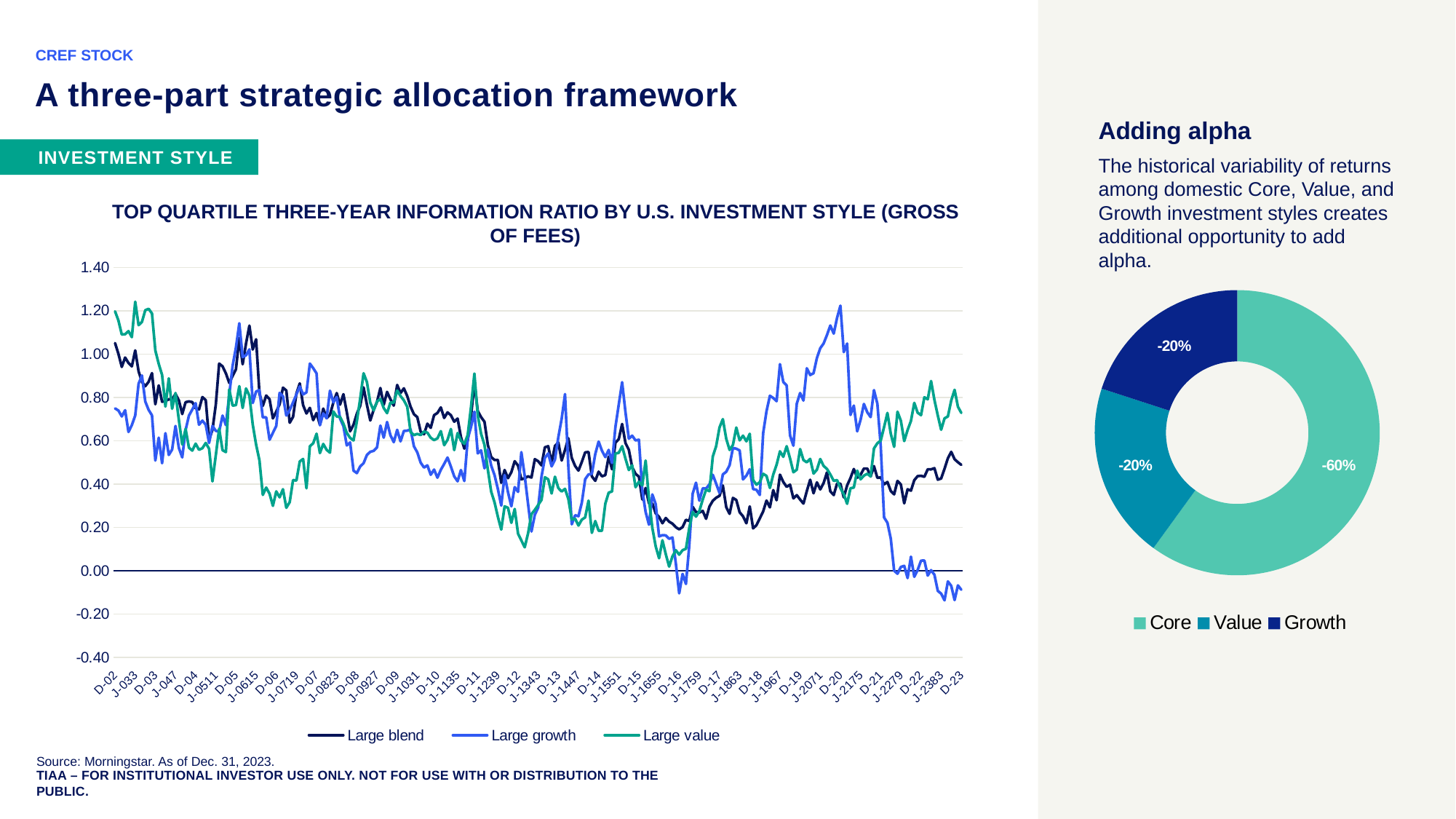

CREF STOCK
# A three-part strategic allocation framework
Adding alpha
The historical variability of returns among domestic Core, Value, and Growth investment styles creates additional opportunity to add alpha.
INVESTMENT STYLE
TOP QUARTILE THREE-YEAR INFORMATION RATIO BY U.S. INVESTMENT STYLE (GROSS OF FEES)

### Chart

| Category | Large blend | Large growth | Large value |
|---|---|---|---|
| D-02 | 1.0511354879619008 | 0.7494911710038872 | 1.197591549376288 |
| J-03 | 1.0013426079458767 | 0.739736615801672 | 1.1551454130746783 |
| F-03 | 0.9409652017227587 | 0.7125320431949933 | 1.0904542540373674 |
| M-03 | 0.9843976433419683 | 0.7413150737762824 | 1.0918947414718685 |
| A-03 | 0.9590903747157582 | 0.6409635182847494 | 1.1061354171655489 |
| M-032 | 0.9435896381916502 | 0.6722548576142815 | 1.0782837190833094 |
| J-033 | 1.017395707880206 | 0.7169606421386336 | 1.2421051496371924 |
| J-034 | 0.9209360961679667 | 0.8632420707351738 | 1.1336756261725442 |
| A-035 | 0.8718649693236747 | 0.9013857842463123 | 1.148625733967446 |
| S-03 | 0.8518071225497101 | 0.7811541608244839 | 1.2025881676400736 |
| O-03 | 0.8724047947629359 | 0.7426333919380094 | 1.2092034721972056 |
| N-03 | 0.9123644368486994 | 0.7175804906111971 | 1.1878700807128193 |
| D-03 | 0.7686984333265242 | 0.5089133263903401 | 1.0166694587943723 |
| J-04 | 0.8558523651976568 | 0.614478609346761 | 0.9549814049312446 |
| F-04 | 0.7802223914475651 | 0.49639293841740983 | 0.9041117882489287 |
| M-04 | 0.7836501462771982 | 0.6351860119332281 | 0.7578961388260366 |
| A-04 | 0.7912567841168634 | 0.5348243705843028 | 0.8883214533394526 |
| M-046 | 0.7916963619276494 | 0.5599224288218689 | 0.7480447387449355 |
| J-047 | 0.8160958413756101 | 0.6685107905720117 | 0.820615890236954 |
| J-048 | 0.7864650985729562 | 0.5664830971187391 | 0.6952373552628182 |
| A-049 | 0.7234411465422498 | 0.5235114778760457 | 0.5829593441820435 |
| S-04 | 0.7781798345215423 | 0.6494976770637721 | 0.6551427915904438 |
| O-04 | 0.7820591798195934 | 0.7163424967165919 | 0.5681206341538552 |
| N-04 | 0.7786188279756816 | 0.7443137327753774 | 0.5547803369611006 |
| D-04 | 0.7505679992170478 | 0.7737843346041178 | 0.5868343662769748 |
| J-05 | 0.7447250993767522 | 0.6742863156029434 | 0.5585653610938794 |
| F-05 | 0.8019636353747345 | 0.693022565374339 | 0.5659444778188748 |
| M-05 | 0.7875457339935183 | 0.6741131262408321 | 0.5900548490131912 |
| A-05 | 0.6052913450029103 | 0.5899306164472313 | 0.5632677404146201 |
| M-0510 | 0.6501632564447644 | 0.6688109691218818 | 0.4126786211183595 |
| J-0511 | 0.7666902619551732 | 0.6458232406355777 | 0.5331688916387376 |
| J-0512 | 0.9563504985682156 | 0.6430071460887886 | 0.6557172945678585 |
| A-0513 | 0.943787914068441 | 0.7162109674489003 | 0.5566443976174745 |
| S-05 | 0.9112006213366804 | 0.6721615506917269 | 0.5478036883203734 |
| O-05 | 0.867260251385235 | 0.8121634528849464 | 0.8365916167477478 |
| N-05 | 0.8989843486695775 | 0.9460136266081262 | 0.7624201046965924 |
| D-05 | 0.9302693790580181 | 1.0307806415445797 | 0.764857585851502 |
| J-06 | 1.074515772372047 | 1.1426056989177775 | 0.8522424486739568 |
| F-06 | 0.9532308781458355 | 0.9865798841161973 | 0.7516000480988172 |
| M-06 | 1.0496169932491497 | 0.9947051727163162 | 0.841576916378205 |
| A-06 | 1.1315537361051755 | 1.022070116354219 | 0.8081549776666126 |
| M-0614 | 1.0213635219339197 | 0.7744250359503104 | 0.6750412734354213 |
| J-0615 | 1.0685985249712244 | 0.827489719599483 | 0.5825072117560535 |
| J-0616 | 0.8186515038341731 | 0.8340141619703318 | 0.5095064441161268 |
| A-0617 | 0.76113190786162 | 0.7079132655879334 | 0.35023057198741214 |
| S-06 | 0.808836511605737 | 0.7084170720293537 | 0.3841635006772284 |
| O-06 | 0.7921614542806216 | 0.6047194386790617 | 0.35596883706819693 |
| N-06 | 0.7034737432054942 | 0.6369723755043366 | 0.29960841466656174 |
| D-06 | 0.7349635137240835 | 0.6684900719352946 | 0.36644491663923656 |
| J-07 | 0.7685563664849979 | 0.8209882352239024 | 0.33916618499686857 |
| F-07 | 0.845267257128361 | 0.8053999533294101 | 0.37664421326696956 |
| M-07 | 0.8321576147965802 | 0.716478821342351 | 0.29044834958569 |
| A-07 | 0.6832742832919804 | 0.7414145982279021 | 0.31691315950593774 |
| M-0718 | 0.7106591285616031 | 0.7775723876778089 | 0.41885812820087365 |
| J-0719 | 0.8176901936911889 | 0.8137443857150713 | 0.41644089138518264 |
| J-0720 | 0.8651552838643001 | 0.8511153200748913 | 0.5045182518488467 |
| A-0721 | 0.7643763755932093 | 0.8139108301905259 | 0.5162599463965167 |
| S-07 | 0.7260355217125092 | 0.8234063700199111 | 0.38078157279937974 |
| O-07 | 0.7520962301802334 | 0.956494641480214 | 0.5747615260986889 |
| N-07 | 0.6951902760402795 | 0.9353077102190209 | 0.5884987695047185 |
| D-07 | 0.7284346735660412 | 0.9108785786997032 | 0.632730189282241 |
| J-08 | 0.6741027282403208 | 0.6715900014625114 | 0.5432803404862212 |
| F-08 | 0.748619275877205 | 0.7264750393628822 | 0.5855550244481753 |
| M-08 | 0.7047451287705131 | 0.7040708260239579 | 0.5584365895938732 |
| A-08 | 0.720015568251829 | 0.8313009987773344 | 0.5452965304020799 |
| M-0822 | 0.7769031118927807 | 0.7774599230653639 | 0.7355119935587389 |
| J-0823 | 0.8203508088074176 | 0.8019531347545141 | 0.7121951026927953 |
| J-0824 | 0.7667969689876917 | 0.7022095248943248 | 0.7102336734466721 |
| A-0825 | 0.8151849318783496 | 0.6677641709201343 | 0.6789200722776213 |
| S-08 | 0.7327716866360198 | 0.5785002405735287 | 0.6370693457437536 |
| O-08 | 0.6436496402248981 | 0.5921928169892978 | 0.6133879592629212 |
| N-08 | 0.6742098198281423 | 0.462249232222638 | 0.6015953290649886 |
| D-08 | 0.7253235331161989 | 0.4508168600487071 | 0.6902468139119411 |
| J-09 | 0.7615567608654263 | 0.48172382291605953 | 0.7957614465329147 |
| F-09 | 0.8465677194451693 | 0.4966497105529049 | 0.911789582738124 |
| M-09 | 0.7665723115957807 | 0.5348117214287715 | 0.8709952947206221 |
| A-09 | 0.6936898765194097 | 0.5491290412919417 | 0.7755584726840947 |
| M-0926 | 0.7422786801557778 | 0.5535598087724767 | 0.7402965800658174 |
| J-0927 | 0.7795871501069226 | 0.5695863109538278 | 0.7814784435722715 |
| J-0928 | 0.8436050033387098 | 0.6701961676563457 | 0.7930125293533479 |
| A-0929 | 0.7656670360514986 | 0.6145686787734519 | 0.7511707482938079 |
| S-09 | 0.8259168464752756 | 0.6866791532143733 | 0.7276601407530909 |
| O-09 | 0.7918687838344369 | 0.6258243940388517 | 0.7765186083309521 |
| N-09 | 0.7623523771005766 | 0.5937093659280049 | 0.7765931837805562 |
| D-09 | 0.8578016117502126 | 0.6505309169382215 | 0.8322098748403626 |
| J-10 | 0.8205121540998415 | 0.5972736335299824 | 0.8068207827213468 |
| F-10 | 0.8421208088125544 | 0.6453283098555153 | 0.7866495473996825 |
| M-10 | 0.8065875731083271 | 0.6467820491028413 | 0.7573810985056815 |
| A-10 | 0.7573388288135313 | 0.6529771638928474 | 0.6401966691957046 |
| M-1030 | 0.722928989062587 | 0.5744919154327833 | 0.6263325774422865 |
| J-1031 | 0.7093090381506968 | 0.5467642653577369 | 0.63166260964536 |
| J-1032 | 0.641870259268858 | 0.49900906436048476 | 0.6268287097562881 |
| A-1033 | 0.6304348053664571 | 0.47657858294350536 | 0.6426839905800522 |
| S-10 | 0.6790372350117666 | 0.4867066354678595 | 0.6375881554014888 |
| O-10 | 0.6598888880951443 | 0.44331656591488566 | 0.6141668466092911 |
| N-10 | 0.7183833680569937 | 0.46735384856549317 | 0.6031769936068041 |
| D-10 | 0.7283600298685151 | 0.4297535174772258 | 0.6110800316225149 |
| J-11 | 0.7540478925595372 | 0.4663377409335352 | 0.6446856895333719 |
| F-11 | 0.7054319209236183 | 0.49344243723549264 | 0.5798120285438041 |
| M-11 | 0.7311959332618901 | 0.5228062463616532 | 0.6046649093280403 |
| A-11 | 0.7180639600185331 | 0.48090706429605046 | 0.6543200946975043 |
| M-1134 | 0.6881281862848996 | 0.4358059735888335 | 0.5570405518453103 |
| J-1135 | 0.7026022203029054 | 0.41317939682262644 | 0.6359071517211867 |
| J-1136 | 0.6172604019288619 | 0.46506701641700804 | 0.6009651657590102 |
| A-1137 | 0.5641248233974068 | 0.41432326514041906 | 0.5857505606993915 |
| S-11 | 0.6019180305248617 | 0.6083025931103352 | 0.6266993707731524 |
| O-11 | 0.7146841365853058 | 0.6642071433999147 | 0.75744023863838 |
| N-11 | 0.8674444577892134 | 0.7340422822571686 | 0.9102658681136726 |
| D-11 | 0.7374941092763192 | 0.5417841730970099 | 0.7173411233929747 |
| J-12 | 0.7093246168686472 | 0.5558050914948313 | 0.6321775127505609 |
| F-12 | 0.687685702539334 | 0.4728411247492048 | 0.5809142838478959 |
| M-12 | 0.5807072144528007 | 0.5608867940242332 | 0.4668863214423002 |
| A-12 | 0.5250000445868948 | 0.4855226886566712 | 0.36499536806162114 |
| M-1238 | 0.5115619495815211 | 0.44156375468068765 | 0.31557919930869527 |
| J-1239 | 0.5112737142965524 | 0.37695961394528404 | 0.24849836591593613 |
| J-1240 | 0.40610600047015505 | 0.30083323200668777 | 0.1898400518348702 |
| A-1241 | 0.46535082652065896 | 0.44168019967753563 | 0.29697539676516477 |
| S-12 | 0.4275087843021759 | 0.36265799591764847 | 0.2907098397666107 |
| O-12 | 0.4550632878214273 | 0.29748080900743035 | 0.2211067195215866 |
| N-12 | 0.5057443481633009 | 0.3863020504596375 | 0.28519881374956796 |
| D-12 | 0.48546840314627626 | 0.36420616704406195 | 0.1712195067248883 |
| J-13 | 0.4222117543090348 | 0.5475670133754118 | 0.1398688194098258 |
| F-13 | 0.4274573859530134 | 0.4382149661759394 | 0.108302874877099 |
| M-13 | 0.4358595606505102 | 0.30674977302772494 | 0.1733315893575112 |
| A-13 | 0.4303415587293042 | 0.18103115554469207 | 0.2613616149904946 |
| M-1342 | 0.5149926175082814 | 0.2579937685443904 | 0.2811665838621513 |
| J-1343 | 0.5058197198651344 | 0.29153371606357525 | 0.30345192302541507 |
| J-1344 | 0.4866396376416653 | 0.43464836802290013 | 0.3272418067180211 |
| A-1345 | 0.5701205094290579 | 0.5211189170841013 | 0.4316958109849646 |
| S-13 | 0.5752456863963783 | 0.5418901433949384 | 0.4221157537603405 |
| O-13 | 0.49916395317023343 | 0.48193840350719164 | 0.3566401553389556 |
| N-13 | 0.5766612019919619 | 0.513241720414312 | 0.43432712594392775 |
| D-13 | 0.5925666815758964 | 0.6163676564337609 | 0.38171590665966143 |
| J-14 | 0.5090263280221325 | 0.7018826780787107 | 0.3661424081945447 |
| F-14 | 0.5579854505807516 | 0.8155195580141716 | 0.3784549679169097 |
| M-14 | 0.6115258181501929 | 0.4781844787922262 | 0.3308784390968845 |
| A-14 | 0.5209264364308652 | 0.2143725215916824 | 0.23666788026985933 |
| M-1446 | 0.4837039693246538 | 0.25638336344741774 | 0.24026451717408573 |
| J-1447 | 0.46251630776502384 | 0.251728892828341 | 0.2086459840460372 |
| J-1448 | 0.5026657090415106 | 0.3139967644765752 | 0.23582591989142712 |
| A-1449 | 0.5466627567971981 | 0.42285305917102667 | 0.24624928256214124 |
| S-14 | 0.5483599510890711 | 0.4447725873153445 | 0.3240598453098673 |
| O-14 | 0.4357834110977803 | 0.44799199618124935 | 0.1748812212078031 |
| N-14 | 0.4153268983296333 | 0.5389563543939562 | 0.22929341429019465 |
| D-14 | 0.45752835383247065 | 0.5965732467340259 | 0.18487008707030553 |
| J-15 | 0.43619611730981966 | 0.5539906241405645 | 0.18465142496748793 |
| F-15 | 0.4418053798375641 | 0.5247912677100319 | 0.3098580127602447 |
| M-15 | 0.5267433288066596 | 0.5578966277007675 | 0.3605735400826436 |
| A-15 | 0.4685077071796997 | 0.49773154170035455 | 0.3665076225849455 |
| M-1550 | 0.5910984533048494 | 0.6640028497436712 | 0.5414281902134448 |
| J-1551 | 0.608077176414444 | 0.7678084671567716 | 0.5444472325929912 |
| J-1552 | 0.6775049232700547 | 0.8704554418506514 | 0.5750148123345243 |
| A-1553 | 0.5895533078422833 | 0.7322560953761108 | 0.5174570235037658 |
| S-15 | 0.5588225255777838 | 0.6096901447202221 | 0.4651276026671644 |
| O-15 | 0.47821637071373113 | 0.6236825333165791 | 0.48715120363718234 |
| N-15 | 0.4473982735563736 | 0.6017492152061974 | 0.38576675318852294 |
| D-15 | 0.4346089391581871 | 0.6049762729629321 | 0.4113497699418592 |
| J-16 | 0.32905279383299685 | 0.37192329262232665 | 0.3938783371717951 |
| F-16 | 0.3822436684437802 | 0.27106555071323113 | 0.5089445623576548 |
| M-16 | 0.31026646262044555 | 0.21239670718338233 | 0.3294434617766302 |
| A-16 | 0.31025245236567045 | 0.3523060595024552 | 0.19800039235083047 |
| M-1654 | 0.26505984015407796 | 0.3076443566969375 | 0.11269275273726011 |
| J-1655 | 0.24824922409788114 | 0.15843858929180005 | 0.05767636653504643 |
| J-1656 | 0.21911872977753455 | 0.16434516262722976 | 0.14071786177318862 |
| A-1657 | 0.24341610578149933 | 0.16323007161093406 | 0.07637703337171371 |
| S-16 | 0.2265771735865318 | 0.14761258906372737 | 0.01913893540801334 |
| O-16 | 0.21718665903361228 | 0.1535914277306849 | 0.06677738175060469 |
| N-16 | 0.20091635441488154 | 0.03347786838916122 | 0.0947576661025011 |
| D-16 | 0.1909929441256743 | -0.10419062904465123 | 0.07411753864832794 |
| J-17 | 0.20162002433425982 | -0.014499482734212383 | 0.0949863642328028 |
| F-17 | 0.23516345899286445 | -0.06102109887083472 | 0.10121047572339341 |
| M-17 | 0.23013650522860707 | 0.11753708839658596 | 0.19784575132189963 |
| A-17 | 0.29535292838682303 | 0.35527166808067534 | 0.2713797336420444 |
| M-1758 | 0.27090771686586707 | 0.40661353506013687 | 0.2498655980728593 |
| J-1759 | 0.2688452239861494 | 0.3233998326132917 | 0.2753008906336122 |
| J-1760 | 0.27600600214346216 | 0.3807821590131336 | 0.3286555643927587 |
| A-1761 | 0.23977559004454554 | 0.3795872603578006 | 0.37462830160729316 |
| S-17 | 0.296351657930392 | 0.39920445098651 | 0.3671770939649659 |
| O-17 | 0.322977000521349 | 0.44296455045767447 | 0.5275870505302445 |
| N-17 | 0.337045370468173 | 0.4020810595009128 | 0.5751359768980772 |
| D-17 | 0.3460705560805904 | 0.3595467356245844 | 0.6614657011427414 |
| J-18 | 0.39354647254803415 | 0.44498656851382934 | 0.7000967491126622 |
| F-18 | 0.2936733877282548 | 0.45686469524918444 | 0.609414662426082 |
| M-18 | 0.2626204175971162 | 0.4873503518692995 | 0.5577392788101296 |
| A-18 | 0.3364634193136742 | 0.5669263779311889 | 0.5812181154909885 |
| M-1862 | 0.32655545661931296 | 0.5635547367933587 | 0.6612405214336792 |
| J-1863 | 0.26980417966916936 | 0.5552666008344882 | 0.6020803711822144 |
| J-1864 | 0.2514858636250724 | 0.42176577110418234 | 0.6236017775254188 |
| A-1865 | 0.21904306664808398 | 0.4392051407788259 | 0.5975309551839232 |
| S-18 | 0.29700507753598426 | 0.4688481332729385 | 0.632375884857519 |
| O-18 | 0.19561710864570447 | 0.37714830074219285 | 0.41891399124773915 |
| N-18 | 0.21029669652778027 | 0.37372990673191453 | 0.3976150798140607 |
| D-18 | 0.24177061312069437 | 0.350048559879491 | 0.4090375743557776 |
| J-19 | 0.273848733685544 | 0.635218349533552 | 0.44753259118490885 |
| F-19 | 0.32392793940281284 | 0.7364897793588951 | 0.4379946731130394 |
| M-19 | 0.2925382482812153 | 0.8080165957372225 | 0.38255368957752606 |
| A-19 | 0.3723213224745145 | 0.7976717341497443 | 0.4442659724569536 |
| M-1966 | 0.3254202025855575 | 0.7828325263673769 | 0.4896821783653492 |
| J-1967 | 0.4436770611135407 | 0.9537806424730559 | 0.5514885211897692 |
| J-1968 | 0.40997009141861224 | 0.8709766691764309 | 0.5261651226377098 |
| A-1969 | 0.38760869030200673 | 0.8558045252983261 | 0.5749270012065403 |
| S-19 | 0.3972090341136172 | 0.6242011500697995 | 0.518294533295957 |
| O-19 | 0.33419724608107787 | 0.5773789228344878 | 0.4548137652264672 |
| N-19 | 0.3491849013086115 | 0.7710584529249543 | 0.46644994439949716 |
| D-19 | 0.32855960542771234 | 0.8204363534719619 | 0.5619406153437736 |
| J-20 | 0.3101853912522341 | 0.785803765757316 | 0.5109526703765491 |
| F-20 | 0.36786771889181463 | 0.9349925898814805 | 0.5008421301247753 |
| M-20 | 0.4202781340395419 | 0.9035192435830823 | 0.5166177613594445 |
| A-20 | 0.35767976415175795 | 0.9120304013889862 | 0.44874284572565853 |
| M-2070 | 0.4081118152241924 | 0.9821358138570184 | 0.46657824004578613 |
| J-2071 | 0.37567621242106025 | 1.0274463580474213 | 0.5159626797486749 |
| J-2072 | 0.40524618175666144 | 1.0493273308378597 | 0.4839760982687922 |
| A-2073 | 0.4541099919203782 | 1.0882489530599426 | 0.4701870881264776 |
| S-20 | 0.366808827368129 | 1.1321655833580928 | 0.4448154142397586 |
| O-20 | 0.34956018351984236 | 1.0947557622061308 | 0.41498390818451286 |
| N-20 | 0.40281626810770066 | 1.1675411810602396 | 0.4187325236696324 |
| D-20 | 0.40195866741604136 | 1.2237092072782814 | 0.3811930930747997 |
| J-21 | 0.3386947957786254 | 1.0093830382289077 | 0.3536939581622788 |
| F-21 | 0.39397305797577054 | 1.0488113223029483 | 0.3090691119040458 |
| M-21 | 0.42812555647771355 | 0.7192591803522417 | 0.38091243036301775 |
| A-21 | 0.469827473174946 | 0.7625295980896337 | 0.3843549900347312 |
| M-2174 | 0.42968640989383183 | 0.6436606309439595 | 0.4621986745212935 |
| J-2175 | 0.4432633386369391 | 0.6968931525385054 | 0.42215644933226276 |
| J-2176 | 0.4720012954840238 | 0.7701197298374949 | 0.43931348293058614 |
| A-2177 | 0.47209227143125404 | 0.731790691704827 | 0.44786824083158927 |
| S-21 | 0.4355070266504931 | 0.7093415686318738 | 0.4356169556739905 |
| O-21 | 0.483207615057547 | 0.8340023803362111 | 0.564722448841084 |
| N-21 | 0.4289302457521973 | 0.7712479767952642 | 0.5889731132021064 |
| D-21 | 0.4311696635330873 | 0.5767400450067062 | 0.6008890536896595 |
| J-22 | 0.39906693917122577 | 0.24594266480844326 | 0.6633524318579775 |
| F-22 | 0.40992348027788295 | 0.22151193414759252 | 0.7286849117441895 |
| M-22 | 0.3684717684901313 | 0.1482759349372038 | 0.6326126730334704 |
| A-22 | 0.35301774331130154 | 0.00012352542353706586 | 0.5721683651456891 |
| M-2278 | 0.4148111266511744 | -0.013733198343002288 | 0.7343320016681348 |
| J-2279 | 0.39845504751433297 | 0.017585875313706912 | 0.6923729638566217 |
| J-2280 | 0.3110294834478035 | 0.0226609874153185 | 0.5985628482904459 |
| A-2281 | 0.37615446116610596 | -0.03372857238134882 | 0.6496911608586138 |
| S-22 | 0.3697851091265444 | 0.06509103324442642 | 0.6911969927597513 |
| O-22 | 0.4182120681948275 | -0.0279373435643572 | 0.7749695750438702 |
| N-22 | 0.4368640620323477 | 0.0035918347134575555 | 0.7297876016412288 |
| D-22 | 0.43839106919704895 | 0.046480130247449195 | 0.718266156095028 |
| J-23 | 0.4338328728973154 | 0.047074542376452075 | 0.8010036669020882 |
| F-23 | 0.46868958189901466 | -0.022202473737154196 | 0.791547481352846 |
| M-23 | 0.46829254544293025 | 0.002624026094893589 | 0.8758458060778469 |
| A-23 | 0.47353256069130856 | -0.0184436657048596 | 0.7882537326667852 |
| M-2382 | 0.4206399124467567 | -0.09277971268039488 | 0.7170941701046466 |
| J-2383 | 0.4259927631539316 | -0.10565093460869265 | 0.6509651718601164 |
| J-2384 | 0.47102598621394115 | -0.13636761781990883 | 0.7034958369714881 |
| A-2385 | 0.5195079321961946 | -0.049307376755659944 | 0.7122614400211017 |
| S-23 | 0.5490423727361309 | -0.06970606516863388 | 0.7860814167546091 |
| O-23 | 0.5147901046480148 | -0.13543119845266421 | 0.8352881327832755 |
| N-23 | 0.5010030622670807 | -0.0675515643777038 | 0.7572239273834842 |
| D-23 | 0.48905297527248254 | -0.08780815199325176 | 0.7286252410053728 |

### Chart

| Category | Column1 |
|---|---|
| Core | 0.6 |
| Value | 0.2 |
| Growth | 0.2 |
Source: Morningstar. As of Dec. 31, 2023.
TIAA – FOR Institutional INVESTOR USE ONLY. NOT FOR USE WITH OR DISTRIBUTION TO THE PUBLIC.
99